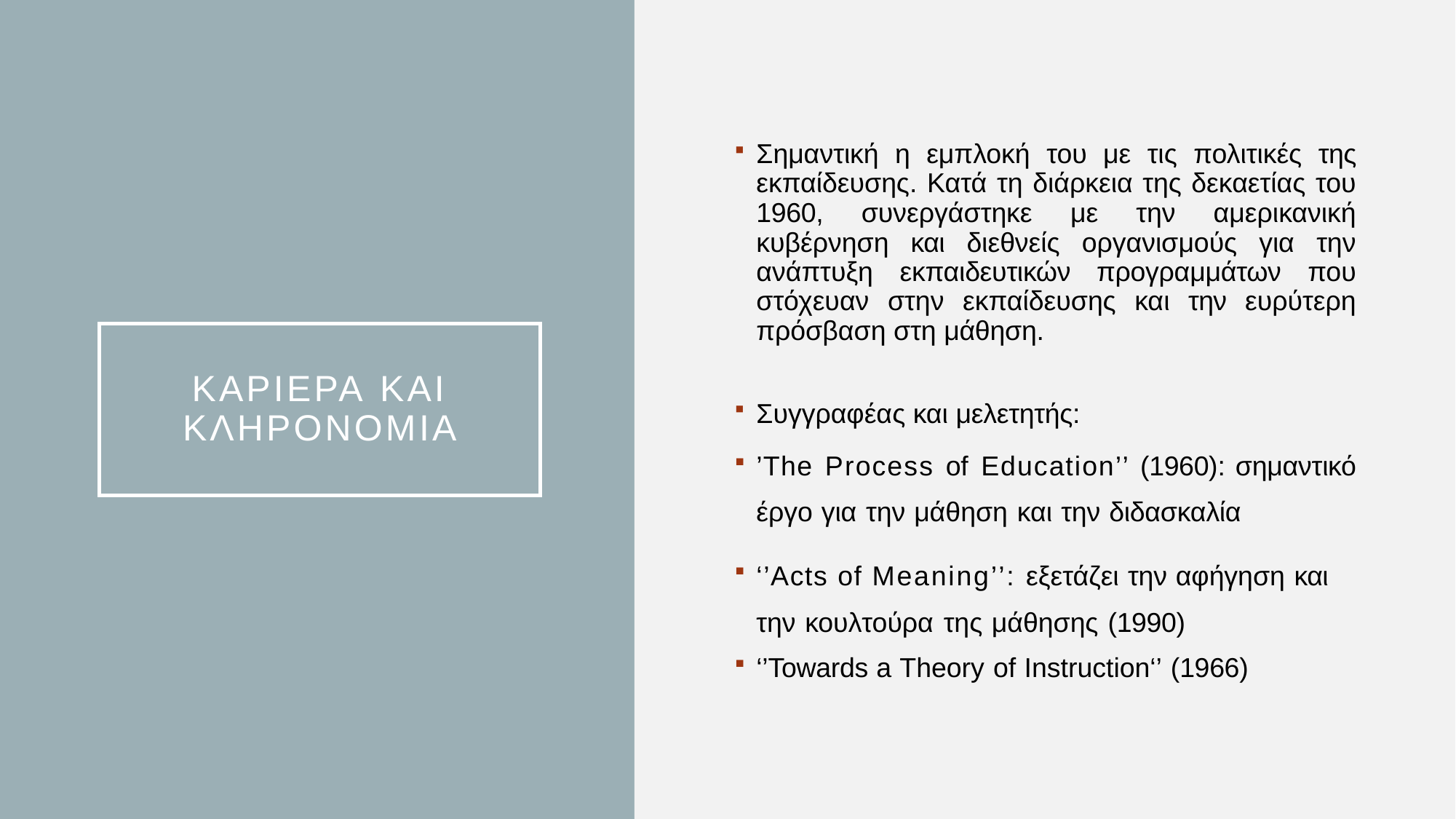

Σημαντική η εμπλοκή του με τις πολιτικές της εκπαίδευσης. Κατά τη διάρκεια της δεκαετίας του 1960, συνεργάστηκε με την αμερικανική κυβέρνηση και διεθνείς οργανισμούς για την ανάπτυξη εκπαιδευτικών προγραμμάτων που στόχευαν στην εκπαίδευσης και την ευρύτερη πρόσβαση στη μάθηση.

Συγγραφέας και μελετητής:
’The Process of Education’’ (1960): σημαντικό έργο για την μάθηση και την διδασκαλία
‘’Acts of Meaning’’: εξετάζει την αφήγηση και την κουλτούρα της μάθησης (1990)
‘’Towards a Theory of Instruction‘’ (1966)

# Καριερα και κληρονομια